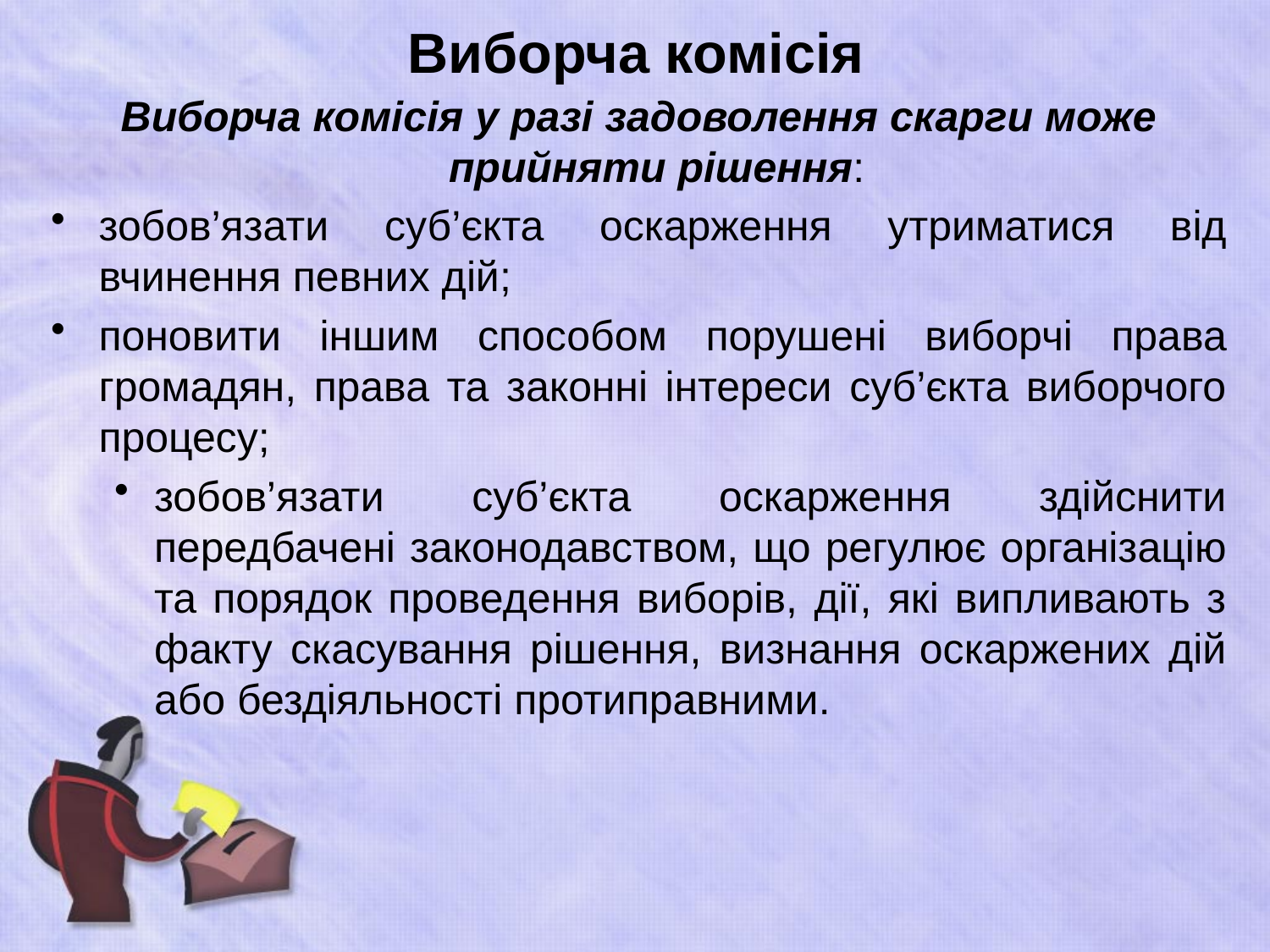

# Виборча комісія
Виборча комісія у разі задоволення скарги може прийняти рішення:
зобов’язати суб’єкта оскарження утриматися від вчинення певних дій;
поновити іншим способом порушені виборчі права громадян, права та законні інтереси суб’єкта виборчого процесу;
зобов’язати суб’єкта оскарження здійснити передбачені законодавством, що регулює організацію та порядок проведення виборів, дії, які випливають з факту скасування рішення, визнання оскаржених дій або бездіяльності протиправними.